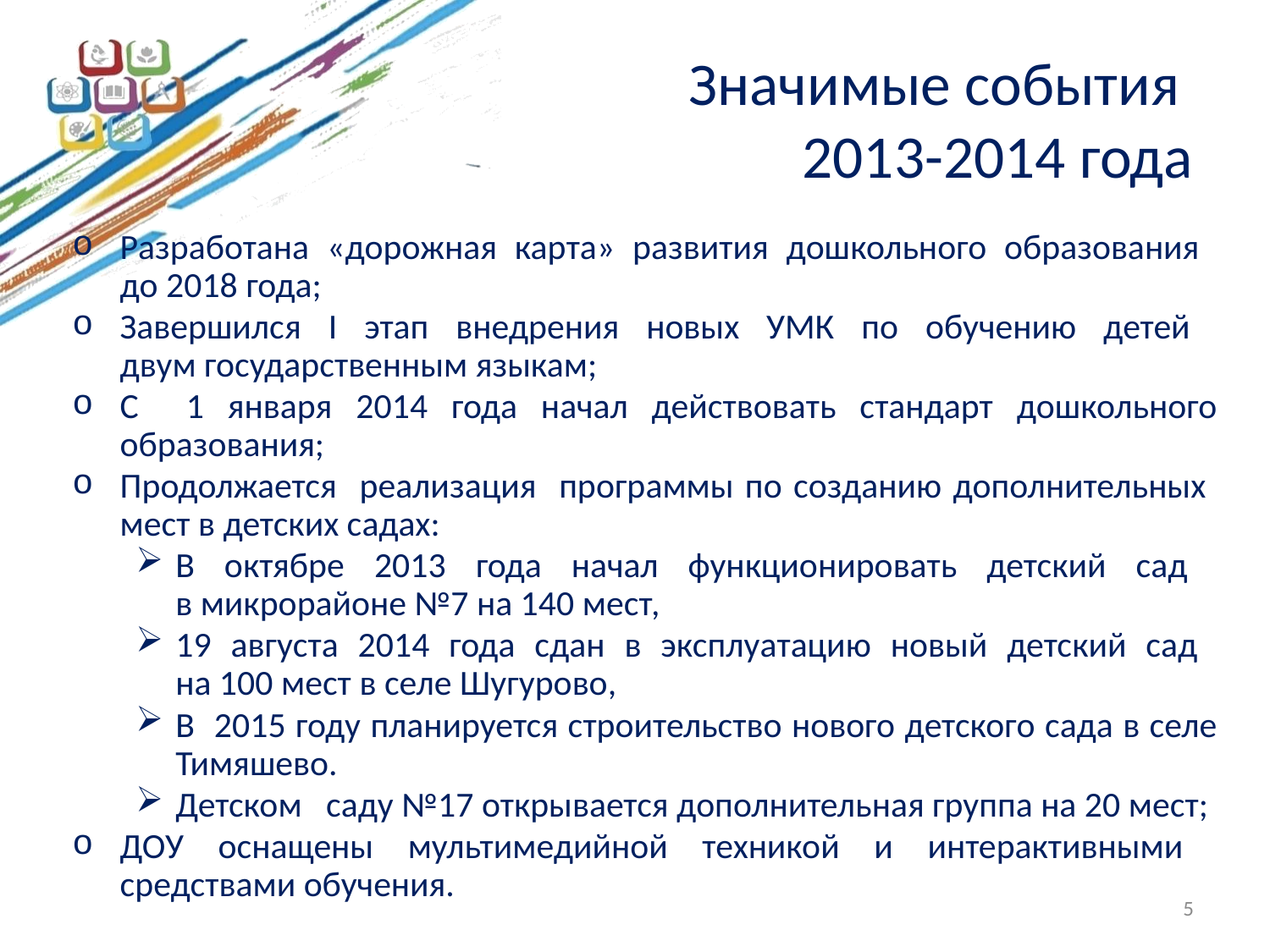

# Значимые события 2013-2014 года
Разработана «дорожная карта» развития дошкольного образования
до 2018 года;
Завершился I этап внедрения новых УМК по обучению детей
двум государственным языкам;
С  1 января 2014 года начал действовать стандарт дошкольного образования;
Продолжается  реализация  программы по созданию дополнительных
мест в детских садах:
В октябре 2013 года начал функционировать детский сад
в микрорайоне №7 на 140 мест,
19 августа 2014 года сдан в эксплуатацию новый детский сад
на 100 мест в селе Шугурово,
В  2015 году планируется строительство нового детского сада в селе Тимяшево.
Детском   саду №17 открывается дополнительная группа на 20 мест;
ДОУ оснащены мультимедийной техникой и интерактивными
средствами обучения.
5